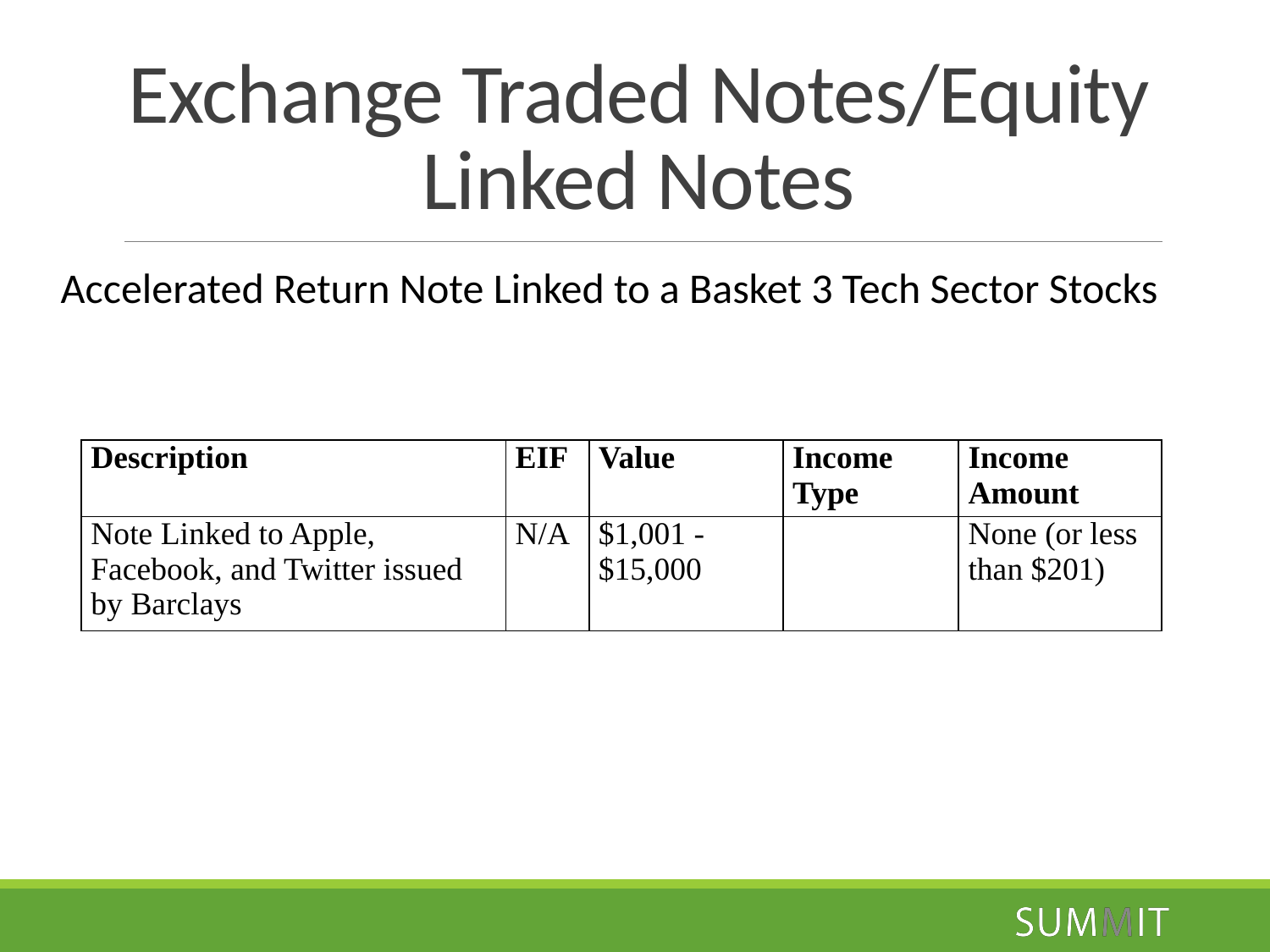

# Exchange Traded Notes/Equity Linked Notes
Accelerated Return Note Linked to a Basket 3 Tech Sector Stocks

| Description | EIF | Value | Income Type | Income Amount |
| --- | --- | --- | --- | --- |
| Note Linked to Apple, Facebook, and Twitter issued by Barclays | N/A | $1,001 - $15,000 |  | None (or less than $201) |